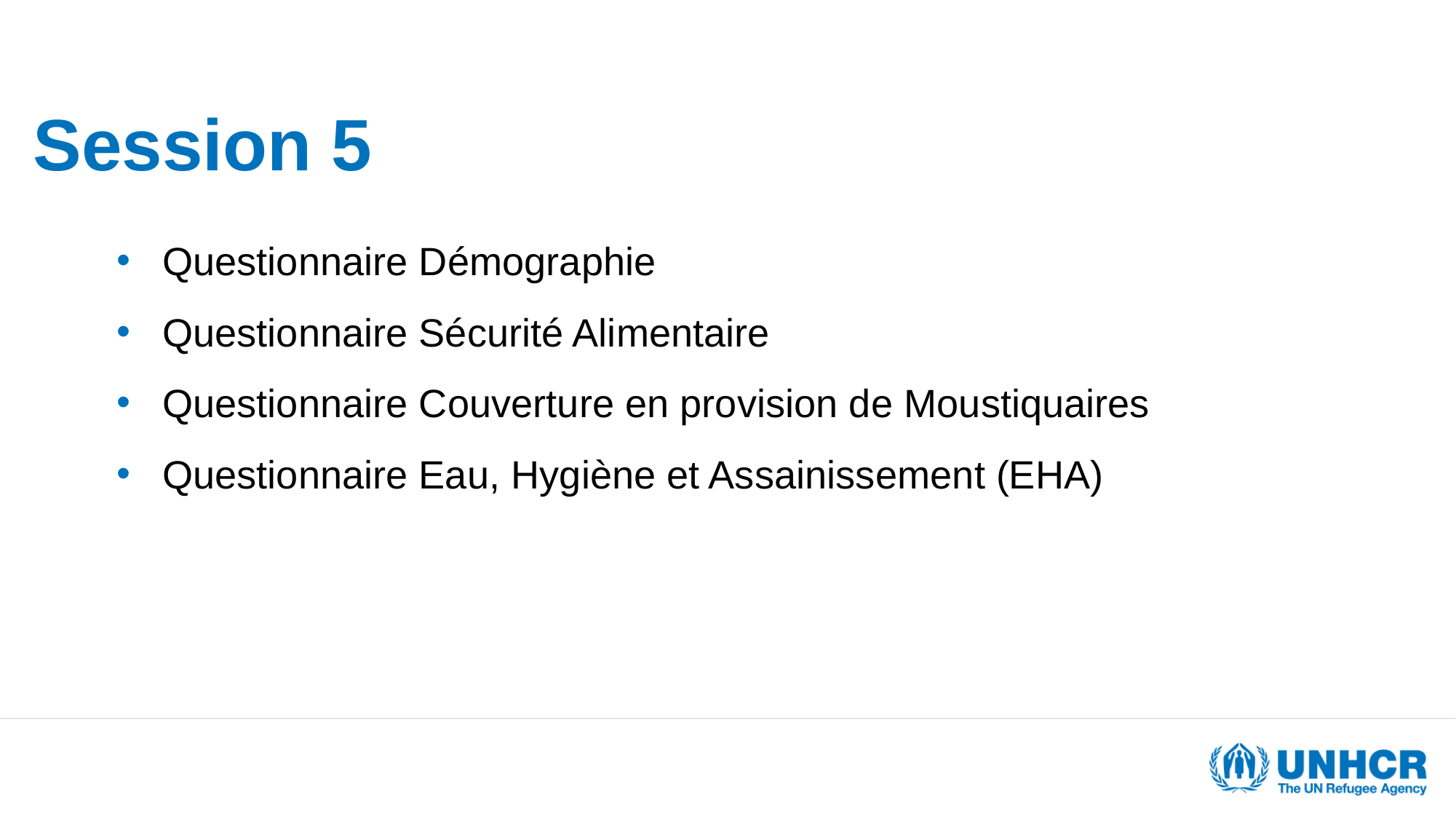

# Session 5
Questionnaire Démographie
Questionnaire Sécurité Alimentaire
Questionnaire Couverture en provision de Moustiquaires
Questionnaire Eau, Hygiène et Assainissement (EHA)